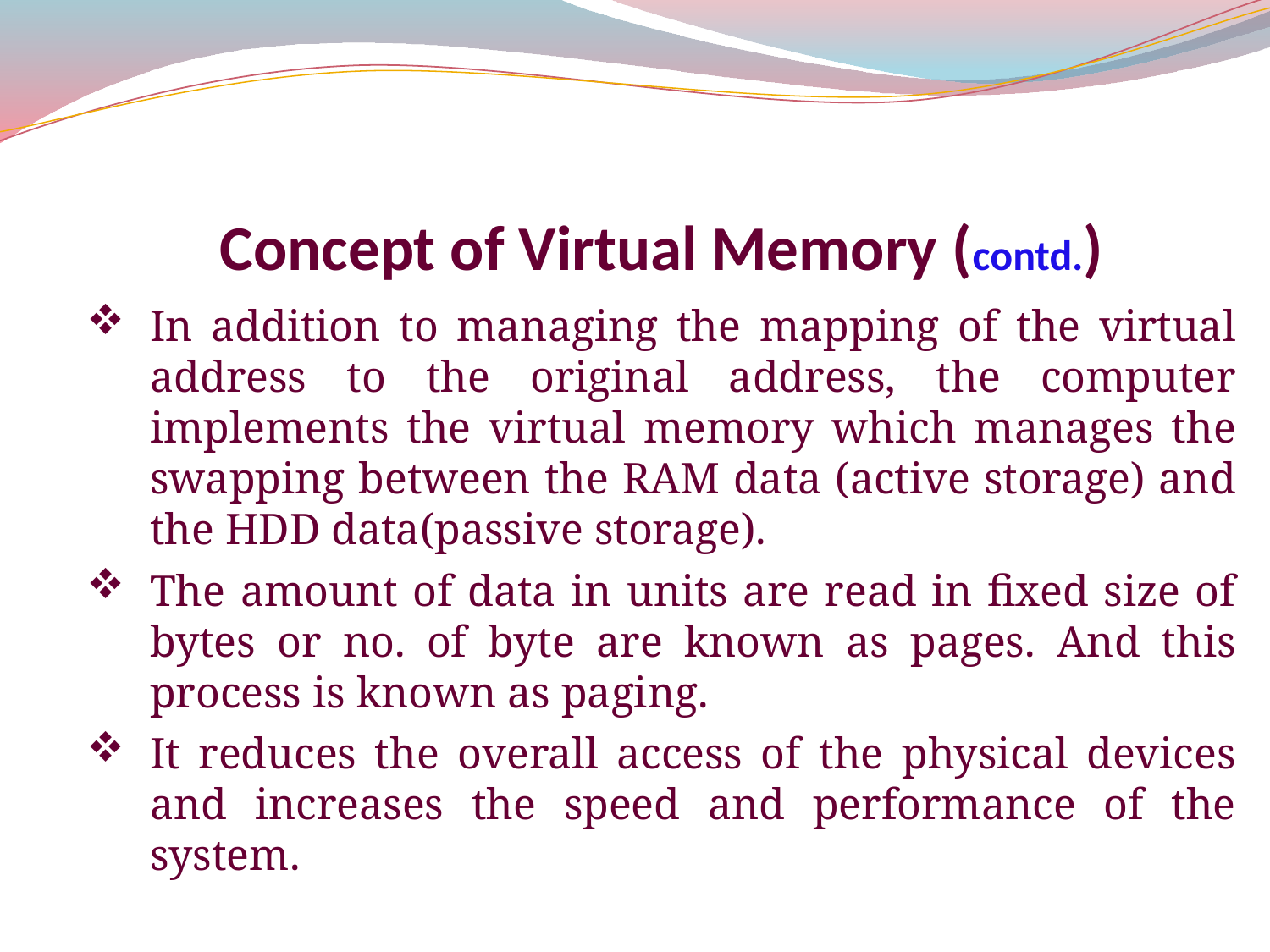

Concept of Virtual Memory (contd.)
In addition to managing the mapping of the virtual address to the original address, the computer implements the virtual memory which manages the swapping between the RAM data (active storage) and the HDD data(passive storage).
The amount of data in units are read in fixed size of bytes or no. of byte are known as pages. And this process is known as paging.
It reduces the overall access of the physical devices and increases the speed and performance of the system.